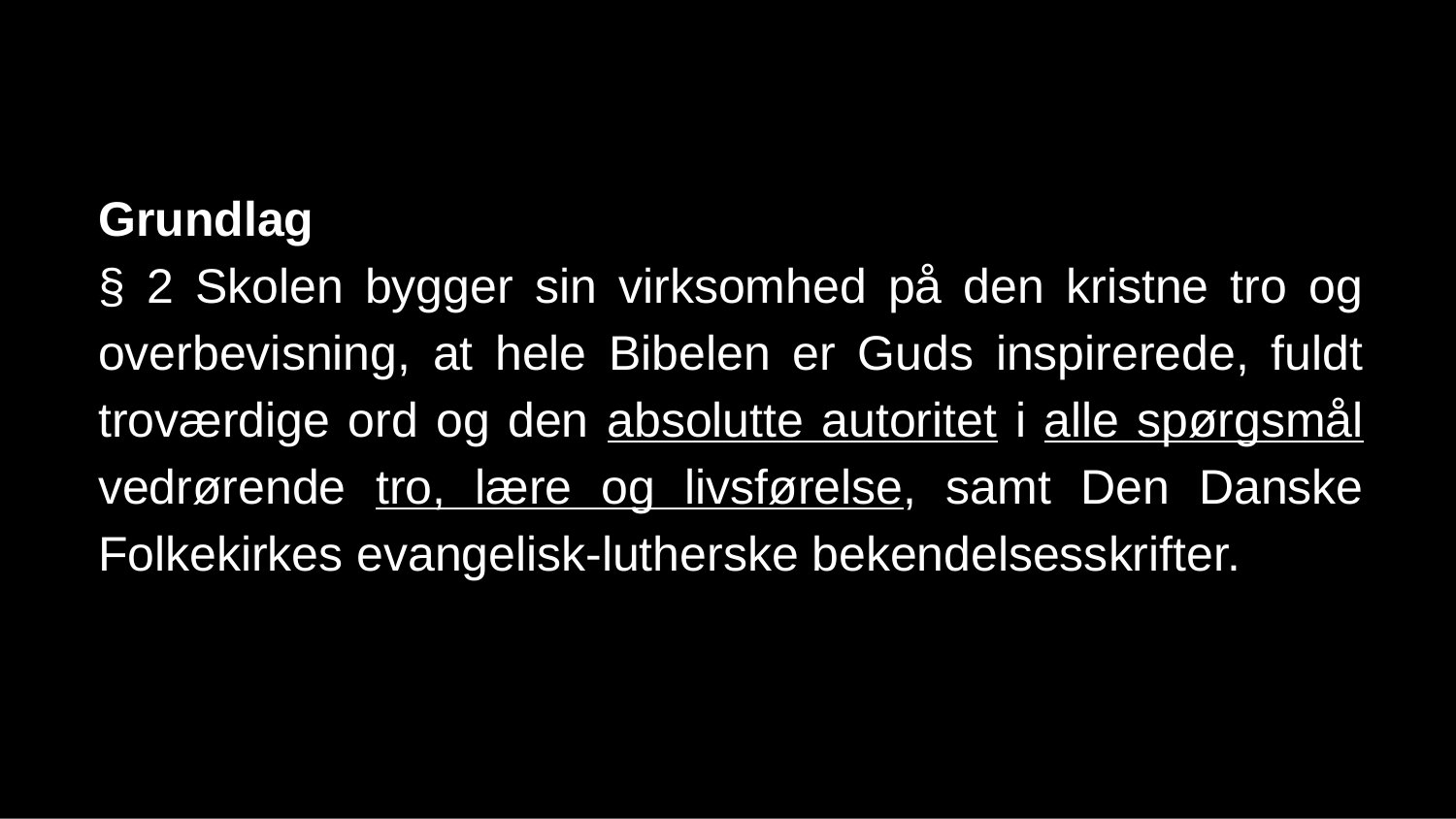

# Grundlag
§ 2 Skolen bygger sin virksomhed på den kristne tro og overbevisning, at hele Bibelen er Guds inspirerede, fuldt troværdige ord og den absolutte autoritet i alle spørgsmål vedrørende tro, lære og livsførelse, samt Den Danske Folkekirkes evangelisk-lutherske bekendelsesskrifter.